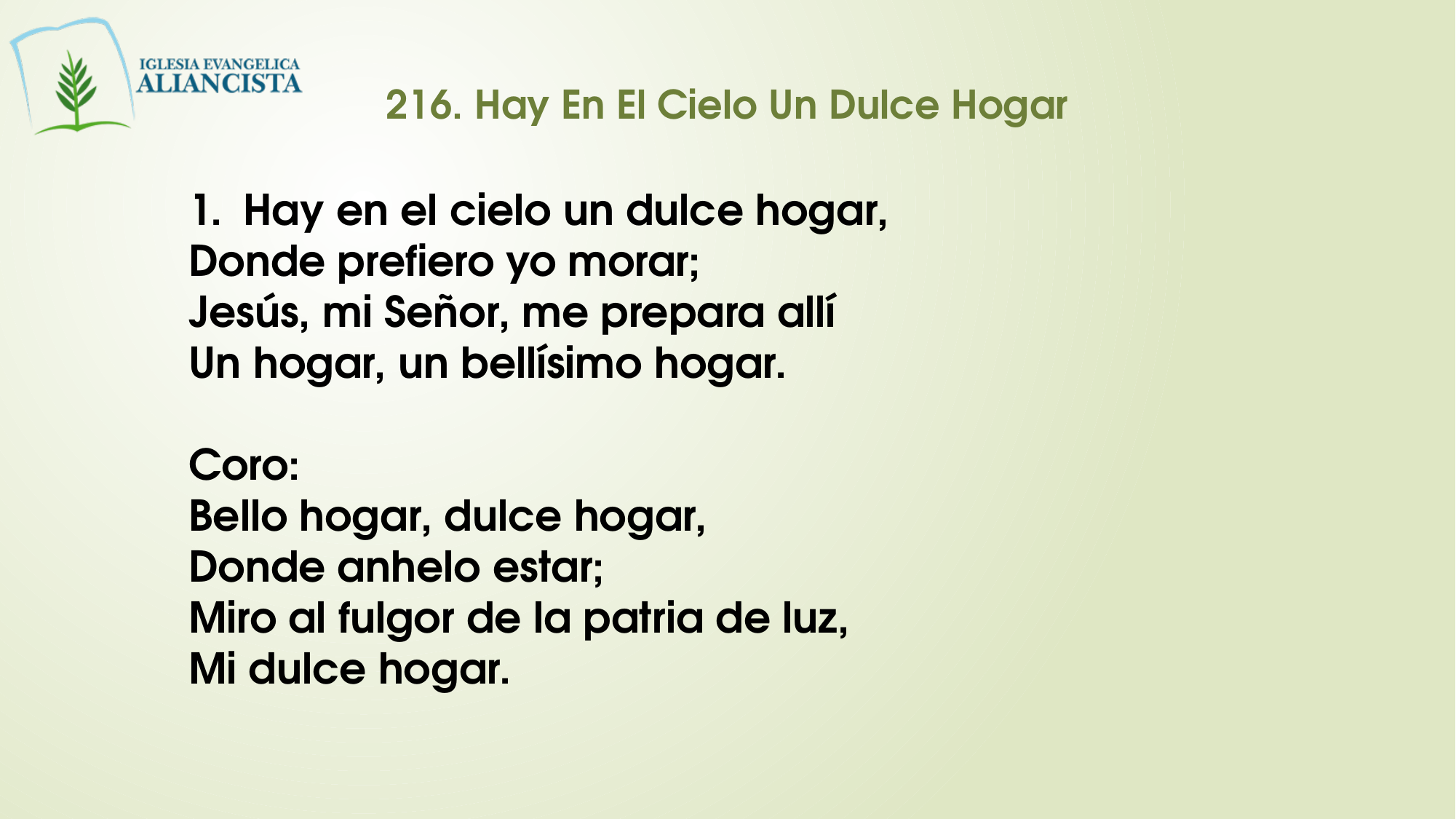

216. Hay En El Cielo Un Dulce Hogar
Hay en el cielo un dulce hogar,
Donde prefiero yo morar;
Jesús, mi Señor, me prepara allí
Un hogar, un bellísimo hogar.

Coro:
Bello hogar, dulce hogar,
Donde anhelo estar;
Miro al fulgor de la patria de luz,
Mi dulce hogar.